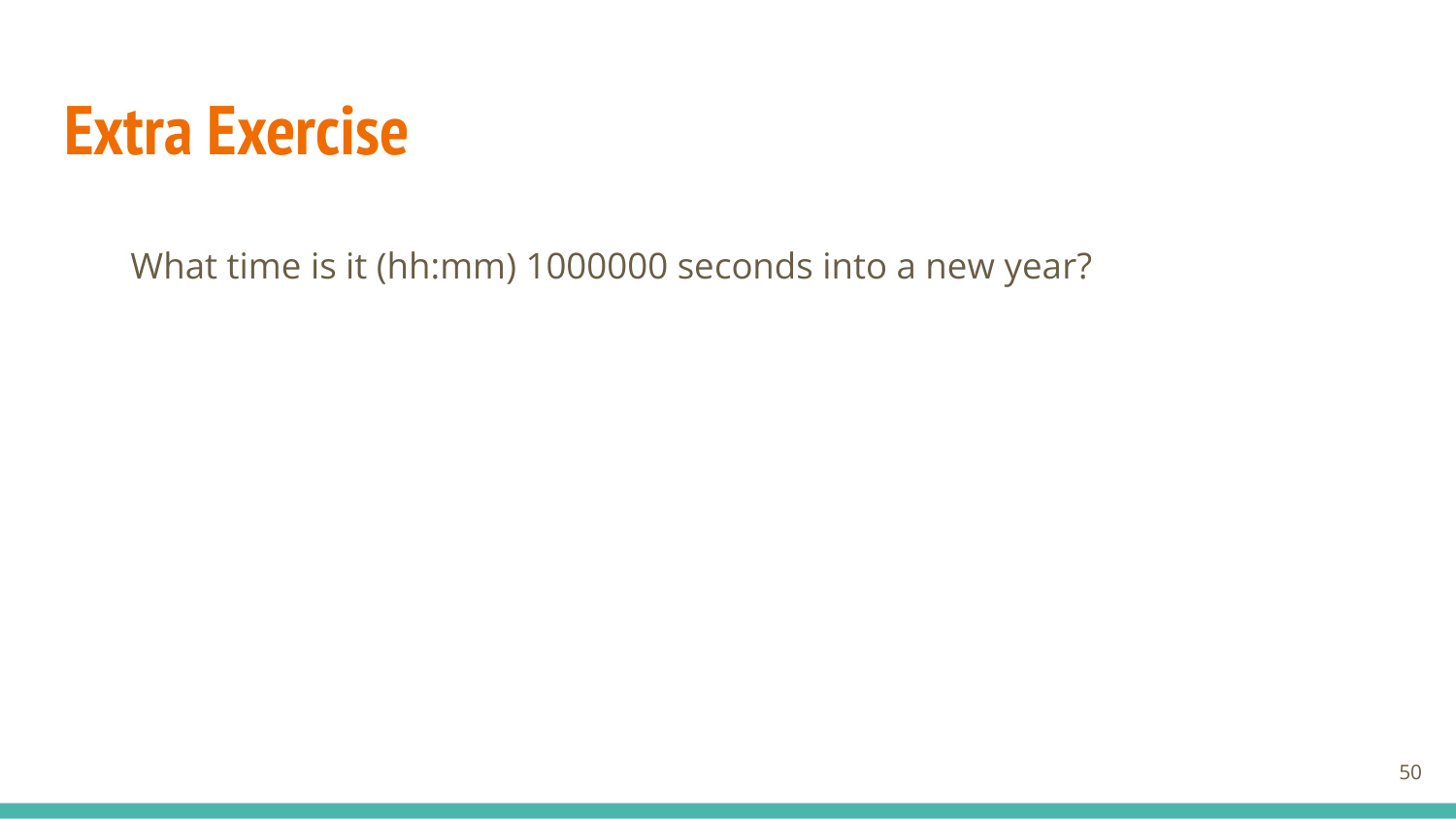

# Extra Exercise
What time is it (hh:mm) 1000000 seconds into a new year?
50